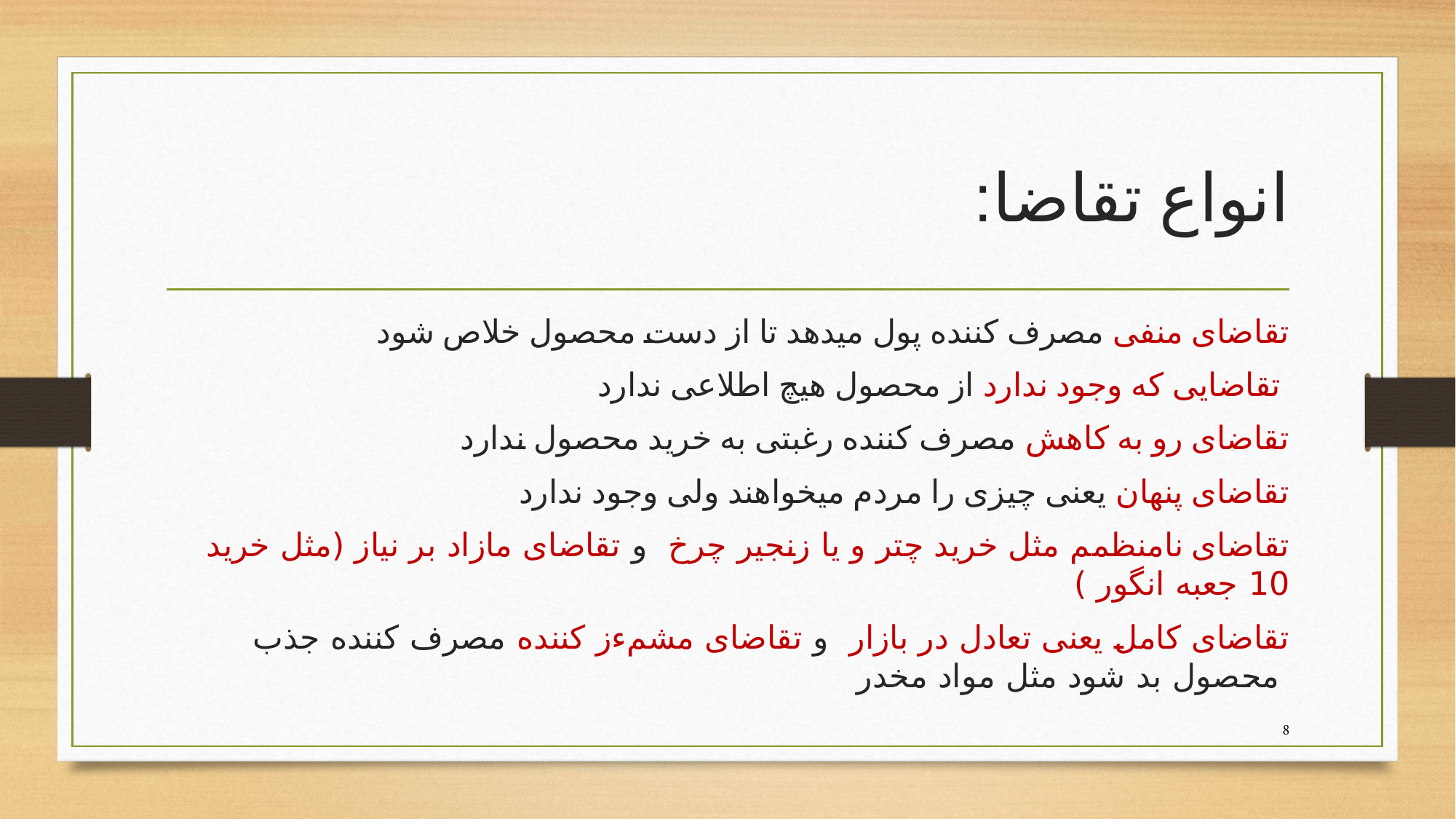

# :انواع تقاضا
تقاضای منفی مصرف کننده پول میدهد تا از دست محصول خلاص شود
تقاضایی که وجود ندارد از محصول هیچ اطلاعی ندارد
تقاضای رو به کاهش مصرف کننده رغبتی به خرید محصول ندارد
تقاضای پنهان یعنی چیزی را مردم میخواهند ولی وجود ندارد
تقاضای نامنظمم مثل خرید چتر و یا زنجیر چرخ  و تقاضای مازاد بر نیاز (مثل خرید 10 جعبه انگور )
تقاضای کامل یعنی تعادل در بازار  و تقاضای مشمءز کننده مصرف کننده جذب محصول بد شود مثل مواد مخدر
8